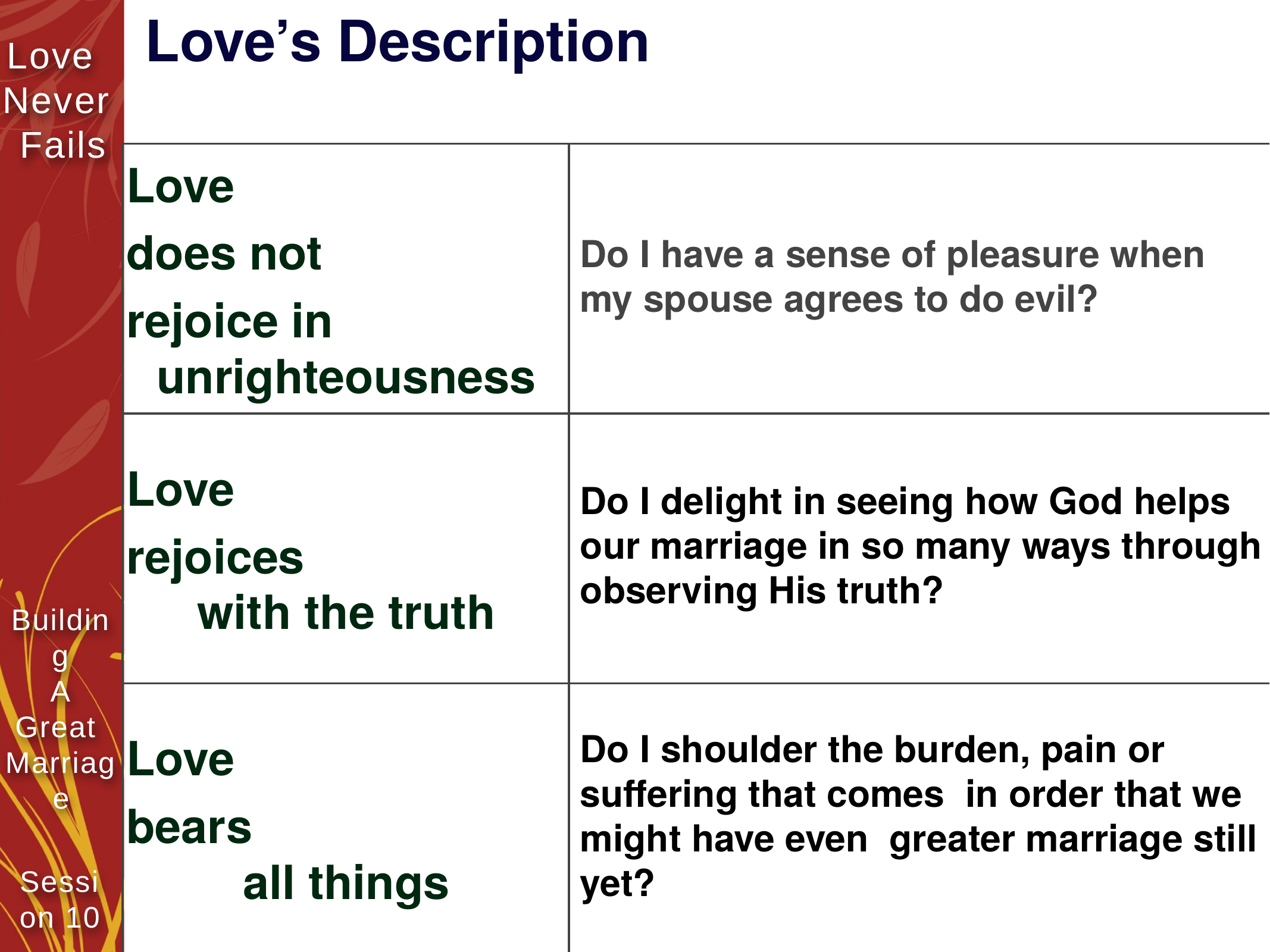

Love’s Description
| Love does not rejoice in unrighteousness | Do I have a sense of pleasure when my spouse agrees to do evil? |
| --- | --- |
| Love rejoices with the truth | Do I delight in seeing how God helps our marriage in so many ways through observing His truth? |
| Love bears all things | Do I shoulder the burden, pain or suffering that comes in order that we might have even greater marriage still yet? |